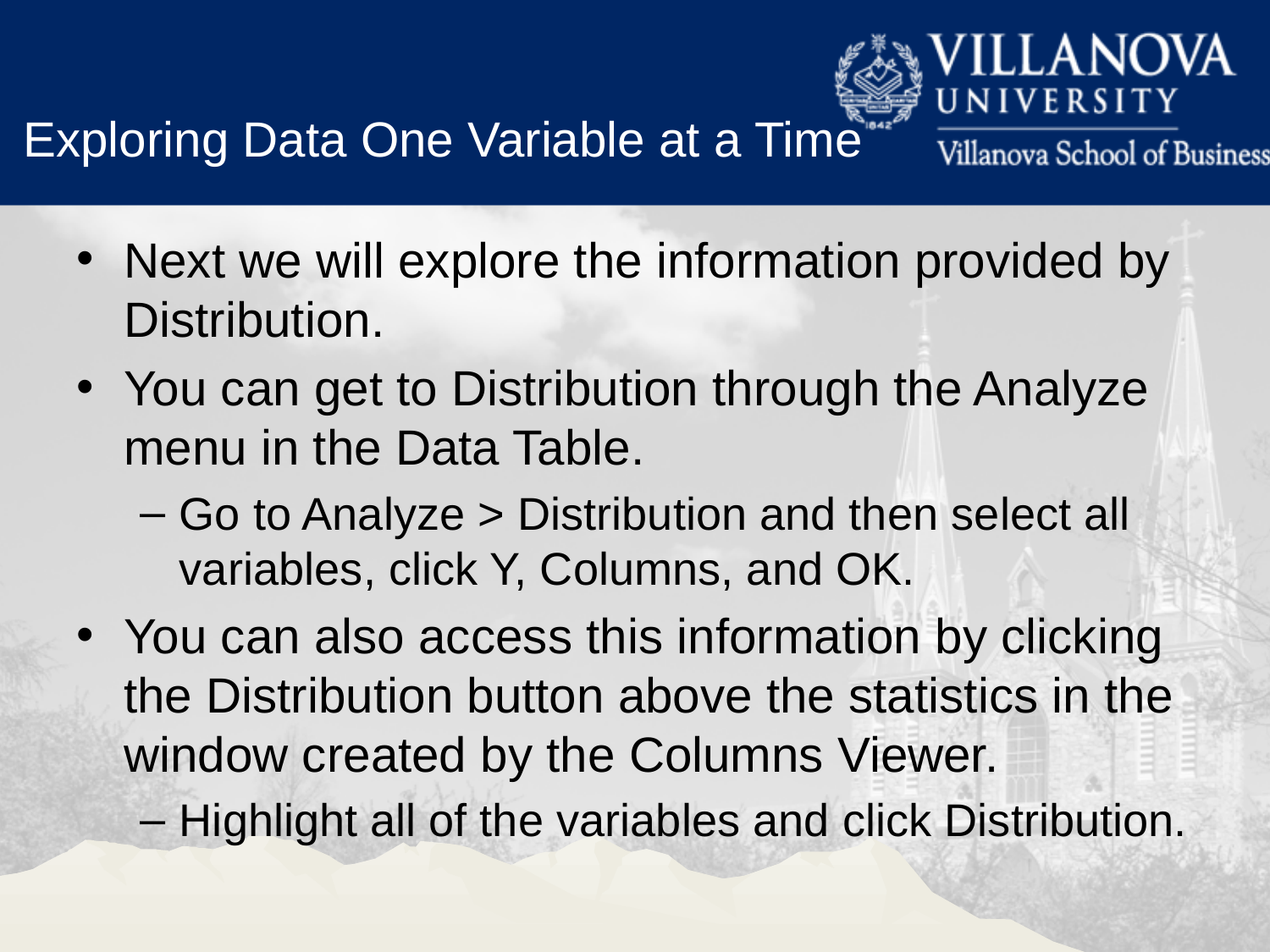

Exploring Data One Variable at a Time
Next we will explore the information provided by Distribution.
You can get to Distribution through the Analyze menu in the Data Table.
Go to Analyze > Distribution and then select all variables, click Y, Columns, and OK.
You can also access this information by clicking the Distribution button above the statistics in the window created by the Columns Viewer.
Highlight all of the variables and click Distribution.